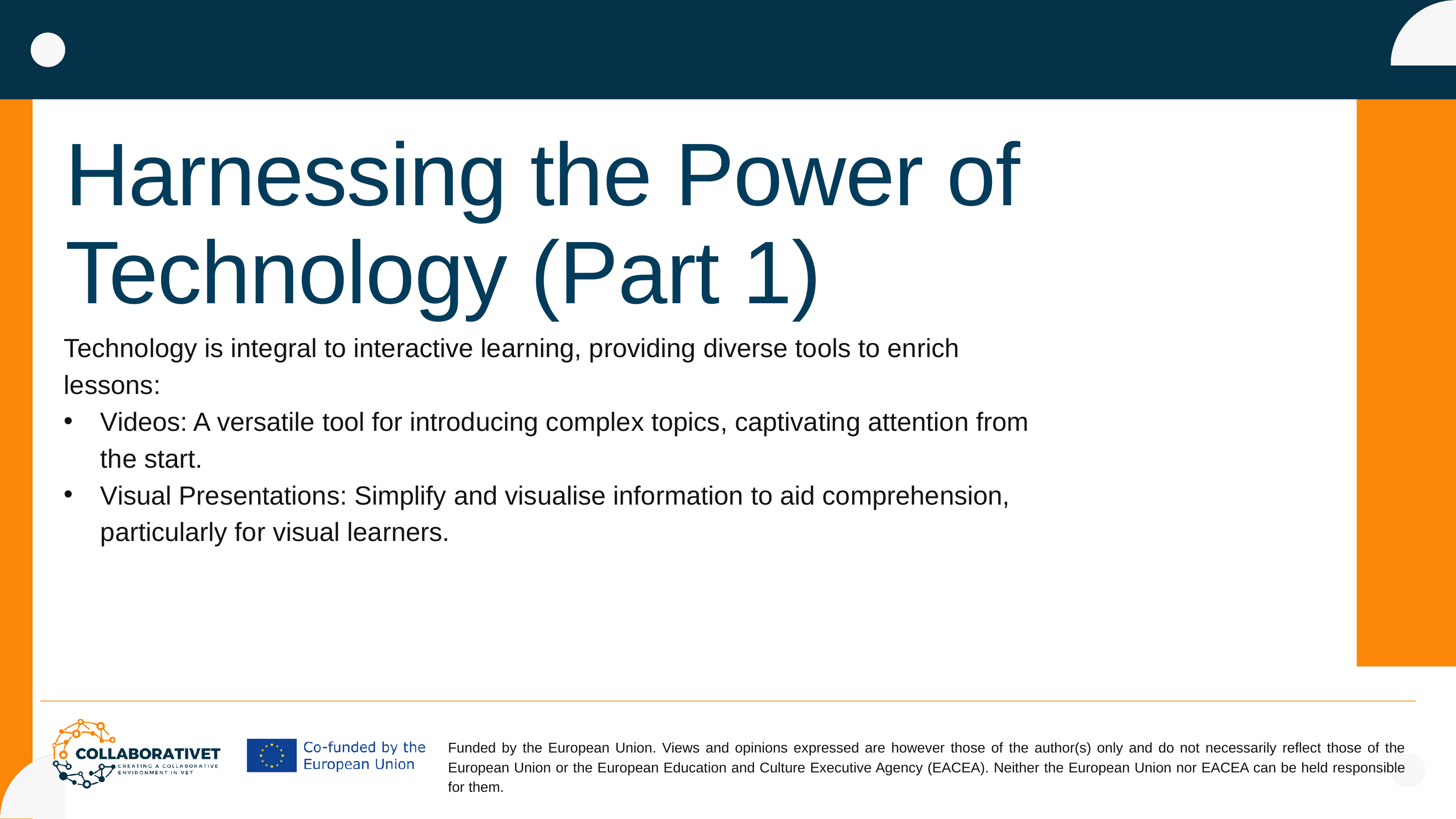

Harnessing the Power of Technology (Part 1)
Technology is integral to interactive learning, providing diverse tools to enrich lessons:
Videos: A versatile tool for introducing complex topics, captivating attention from the start.
Visual Presentations: Simplify and visualise information to aid comprehension, particularly for visual learners.

Funded by the European Union. Views and opinions expressed are however those of the author(s) only and do not necessarily reflect those of the European Union or the European Education and Culture Executive Agency (EACEA). Neither the European Union nor EACEA can be held responsible for them.